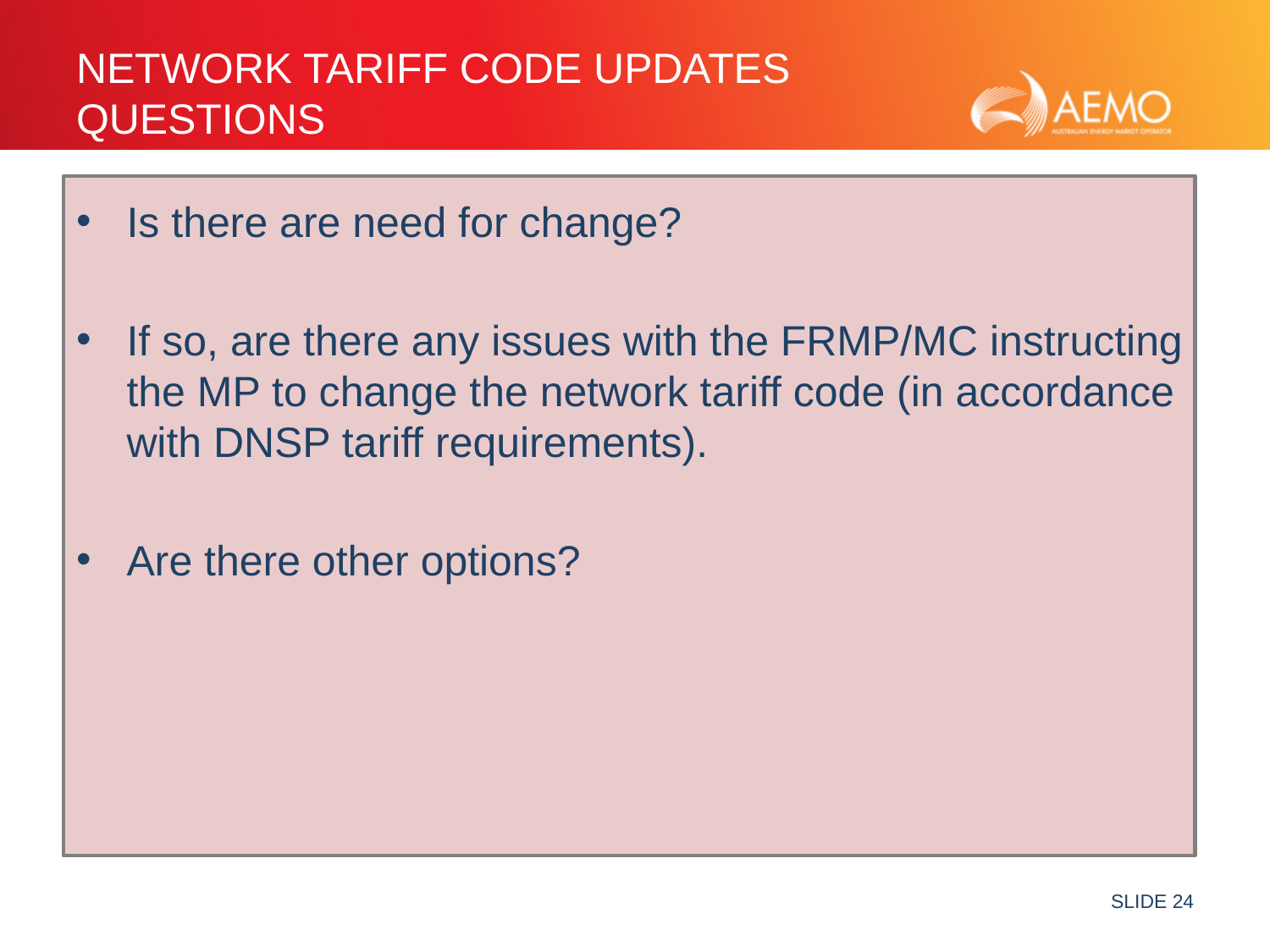

# Network Tariff code Updates Questions

Is there are need for change?

If so, are there any issues with the FRMP/MC instructing the MP to change the network tariff code (in accordance with DNSP tariff requirements).

Are there other options?